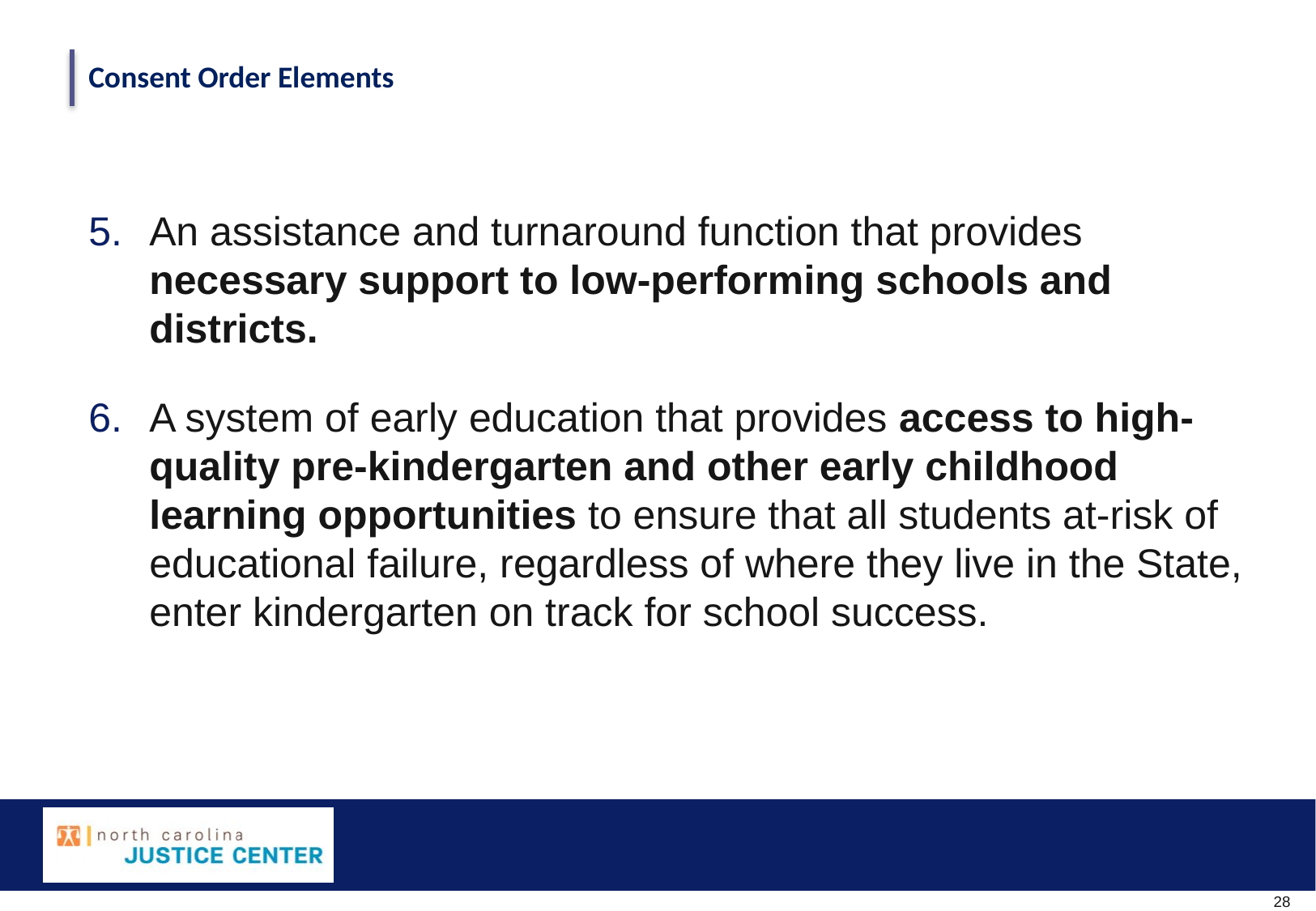

Consent Order Elements

An assistance and turnaround function that provides necessary support to low-performing schools and districts.
A system of early education that provides access to high-quality pre-kindergarten and other early childhood learning opportunities to ensure that all students at-risk of educational failure, regardless of where they live in the State, enter kindergarten on track for school success.